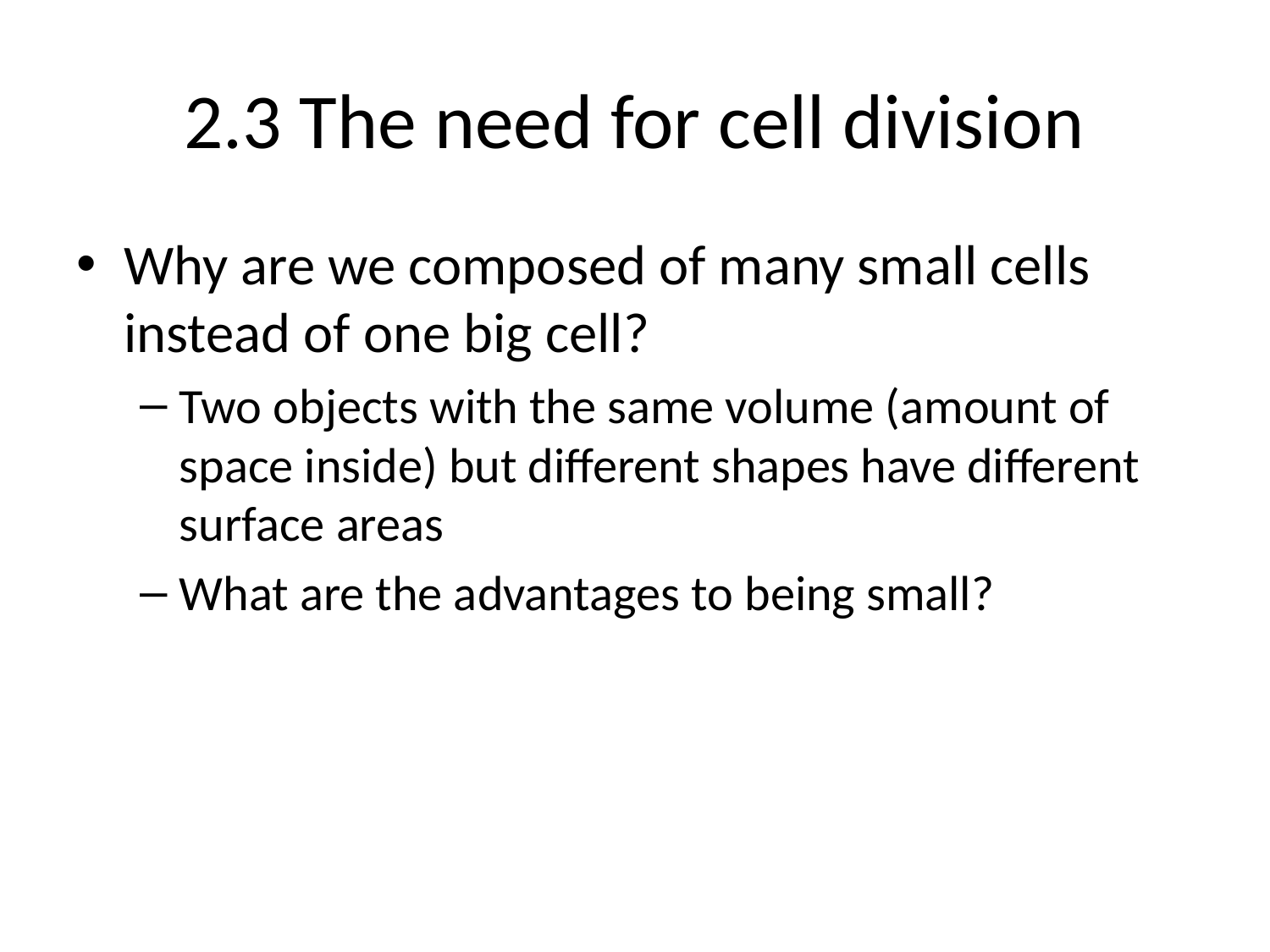

# 2.3 The need for cell division
Why are we composed of many small cells instead of one big cell?
Two objects with the same volume (amount of space inside) but different shapes have different surface areas
What are the advantages to being small?